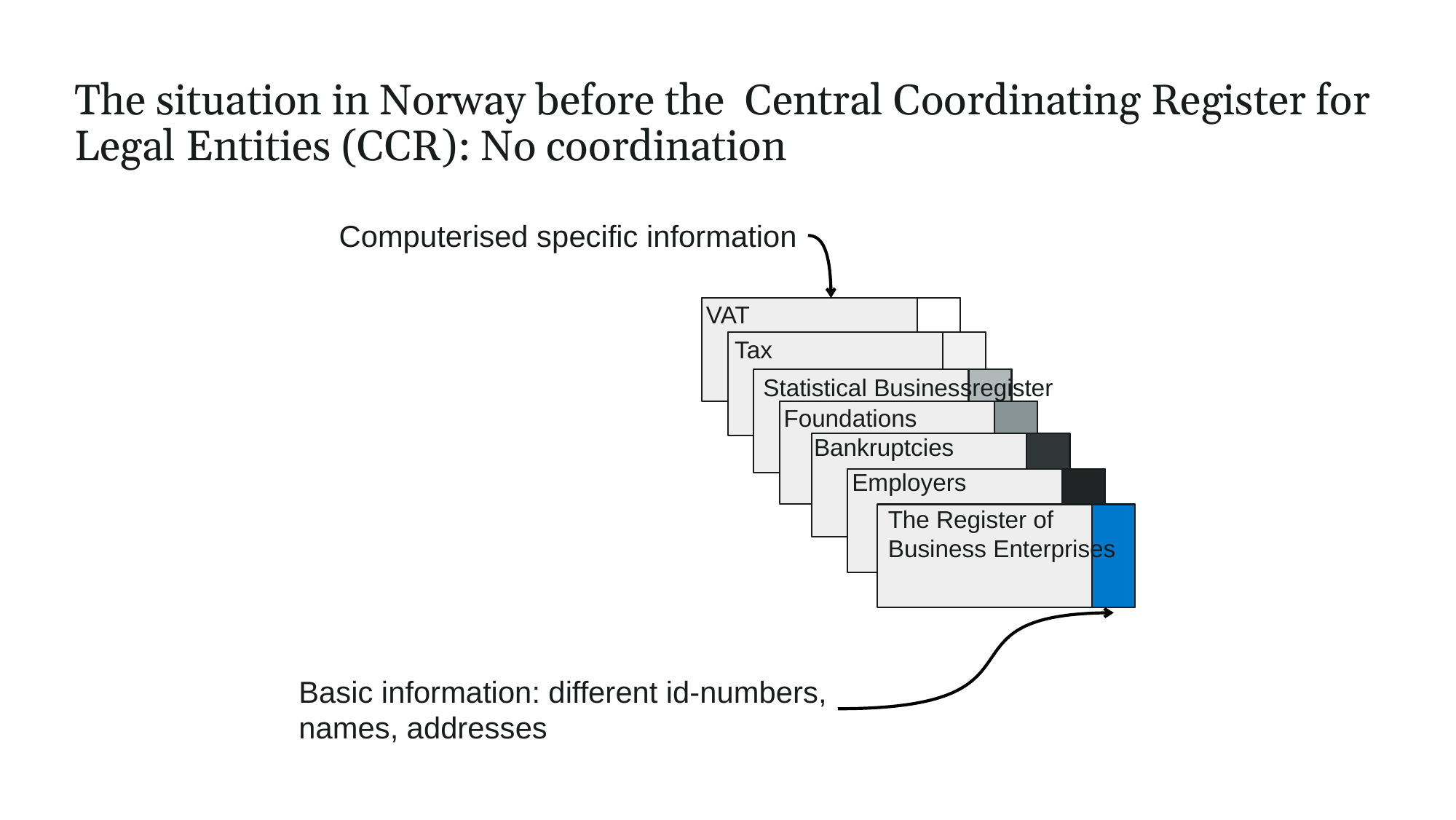

# The situation in Norway before the  Central Coordinating Register for Legal Entities (CCR): No coordination
Computerised specific information
VAT

Tax

Statistical Businessregister

Foundations

Bankruptcies

Employers

The Register of Business Enterprises

Basic information: different id-numbers,
names, addresses